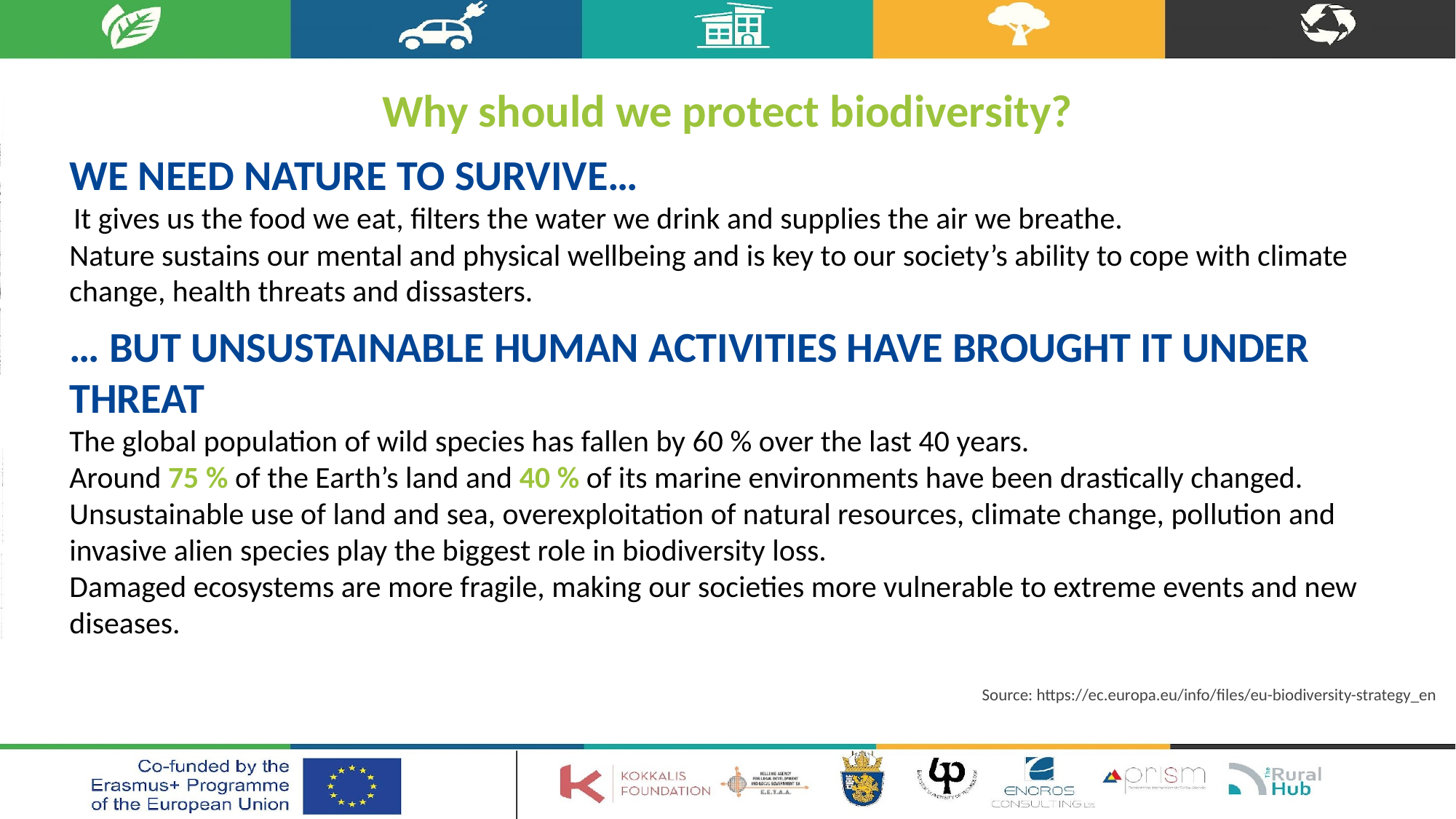

Why should we protect biodiversity?
WE NEED NATURE TO SURVIVE…
 It gives us the food we eat, filters the water we drink and supplies the air we breathe.
Nature sustains our mental and physical wellbeing and is key to our society’s ability to cope with climate change, health threats and dissasters.
… BUT UNSUSTAINABLE HUMAN ACTIVITIES HAVE BROUGHT IT UNDER THREAT
The global population of wild species has fallen by 60 % over the last 40 years.
Around 75 % of the Earth’s land and 40 % of its marine environments have been drastically changed.
Unsustainable use of land and sea, overexploitation of natural resources, climate change, pollution and invasive alien species play the biggest role in biodiversity loss.
Damaged ecosystems are more fragile, making our societies more vulnerable to extreme events and new diseases.
Source: https://ec.europa.eu/info/files/eu-biodiversity-strategy_en